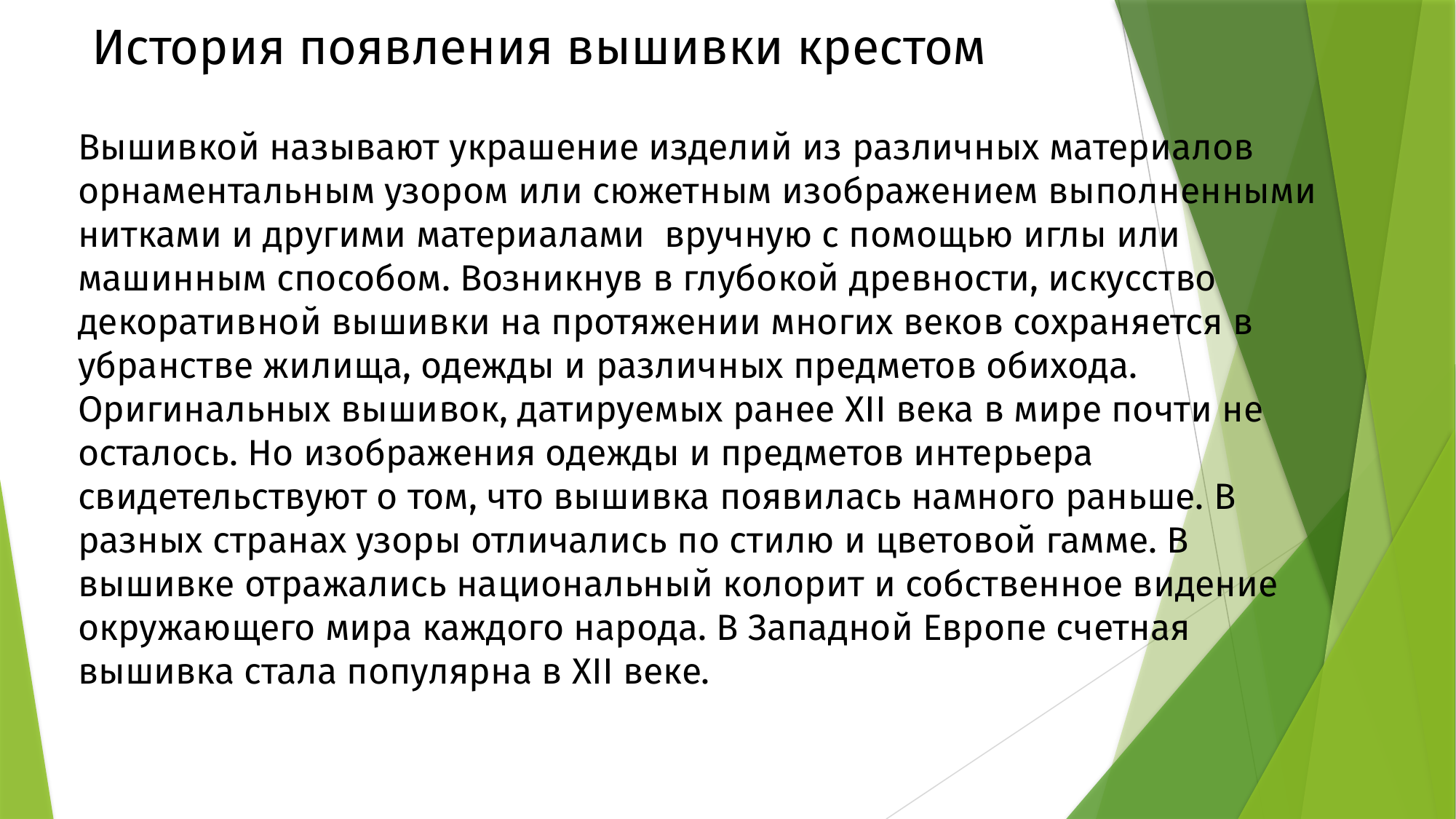

# История появления вышивки крестом
Вышивкой называют украшение изделий из различных материалов орнаментальным узором или сюжетным изображением выполненными нитками и другими материалами  вручную с помощью иглы или машинным способом. Возникнув в глубокой древности, искусство декоративной вышивки на протяжении многих веков сохраняется в убранстве жилища, одежды и различных предметов обихода. Оригинальных вышивок, датируемых ранее XII века в мире почти не осталось. Но изображения одежды и предметов интерьера свидетельствуют о том, что вышивка появилась намного раньше. В разных странах узоры отличались по стилю и цветовой гамме. В вышивке отражались национальный колорит и собственное видение окружающего мира каждого народа. В Западной Европе счетная вышивка стала популярна в XII веке.